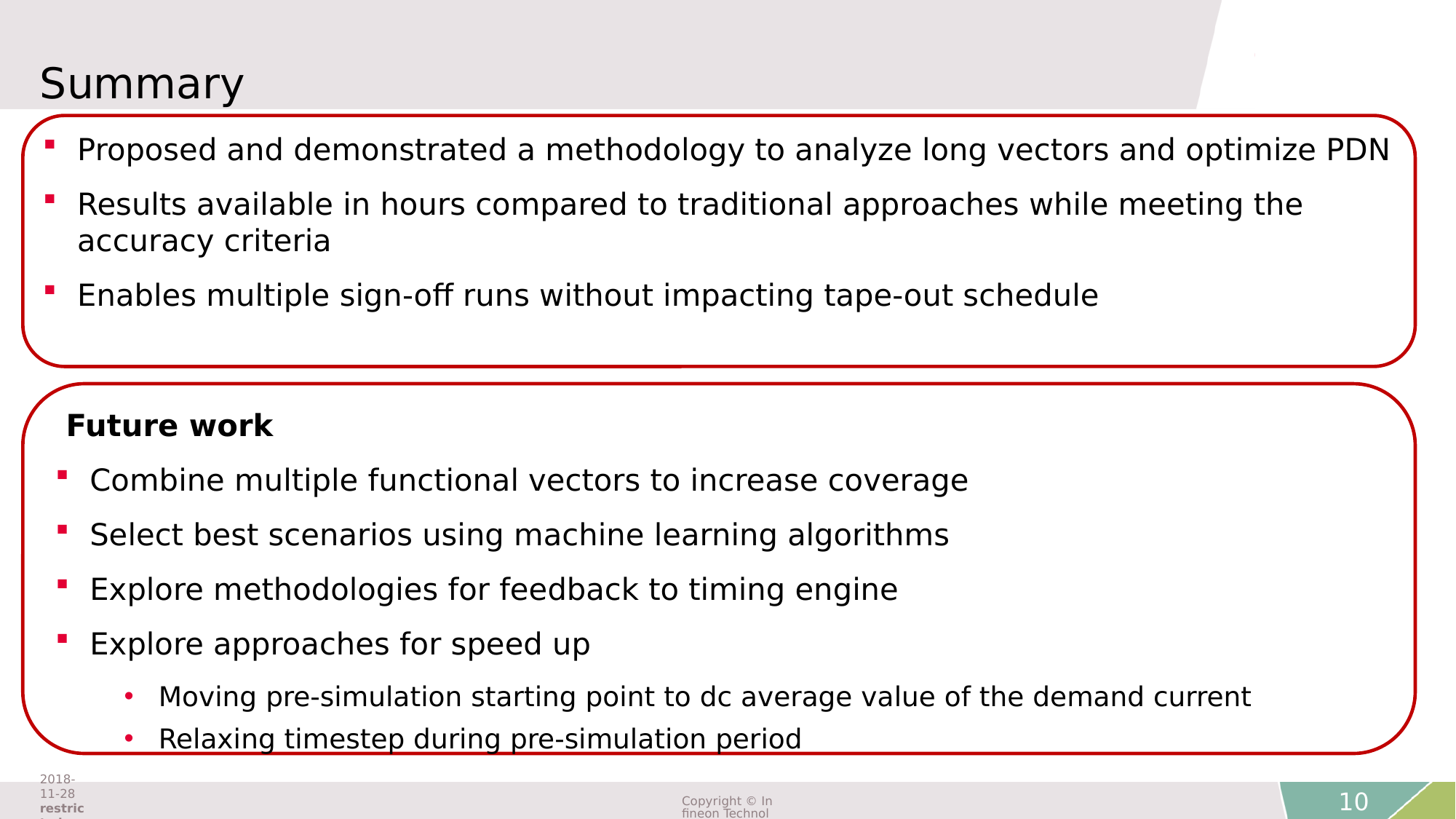

# Summary

Proposed and demonstrated a methodology to analyze long vectors and optimize PDN
Results available in hours compared to traditional approaches while meeting the accuracy criteria
Enables multiple sign-off runs without impacting tape-out schedule

 Future work
Combine multiple functional vectors to increase coverage
Select best scenarios using machine learning algorithms
Explore methodologies for feedback to timing engine
Explore approaches for speed up
Moving pre-simulation starting point to dc average value of the demand current
Relaxing timestep during pre-simulation period
2018-11-28   restricted
Copyright © Infineon Technologies AG 2018. All rights reserved.
10